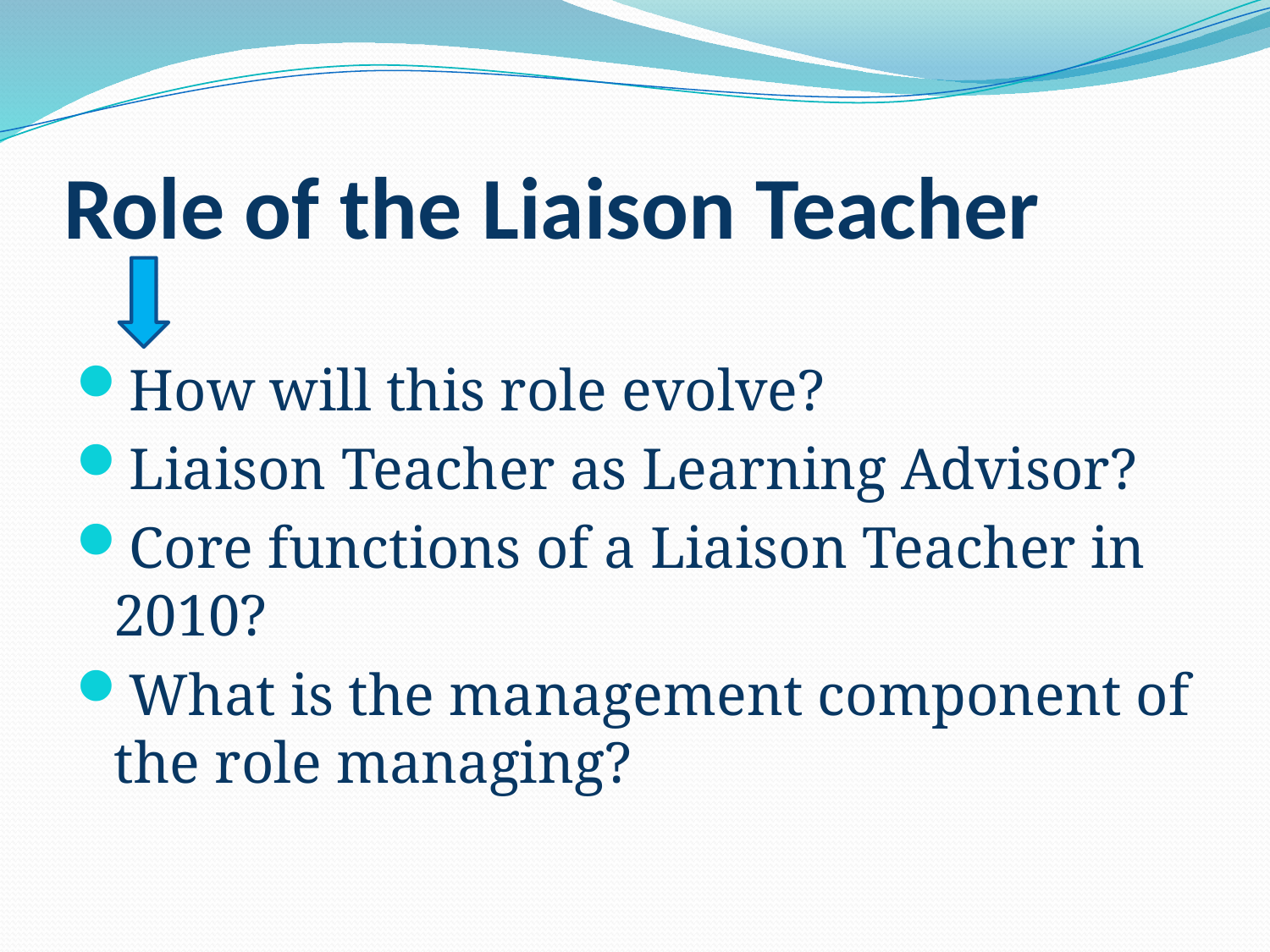

# Role of the Liaison Teacher

How will this role evolve?
Liaison Teacher as Learning Advisor?
Core functions of a Liaison Teacher in 2010?
What is the management component of the role managing?